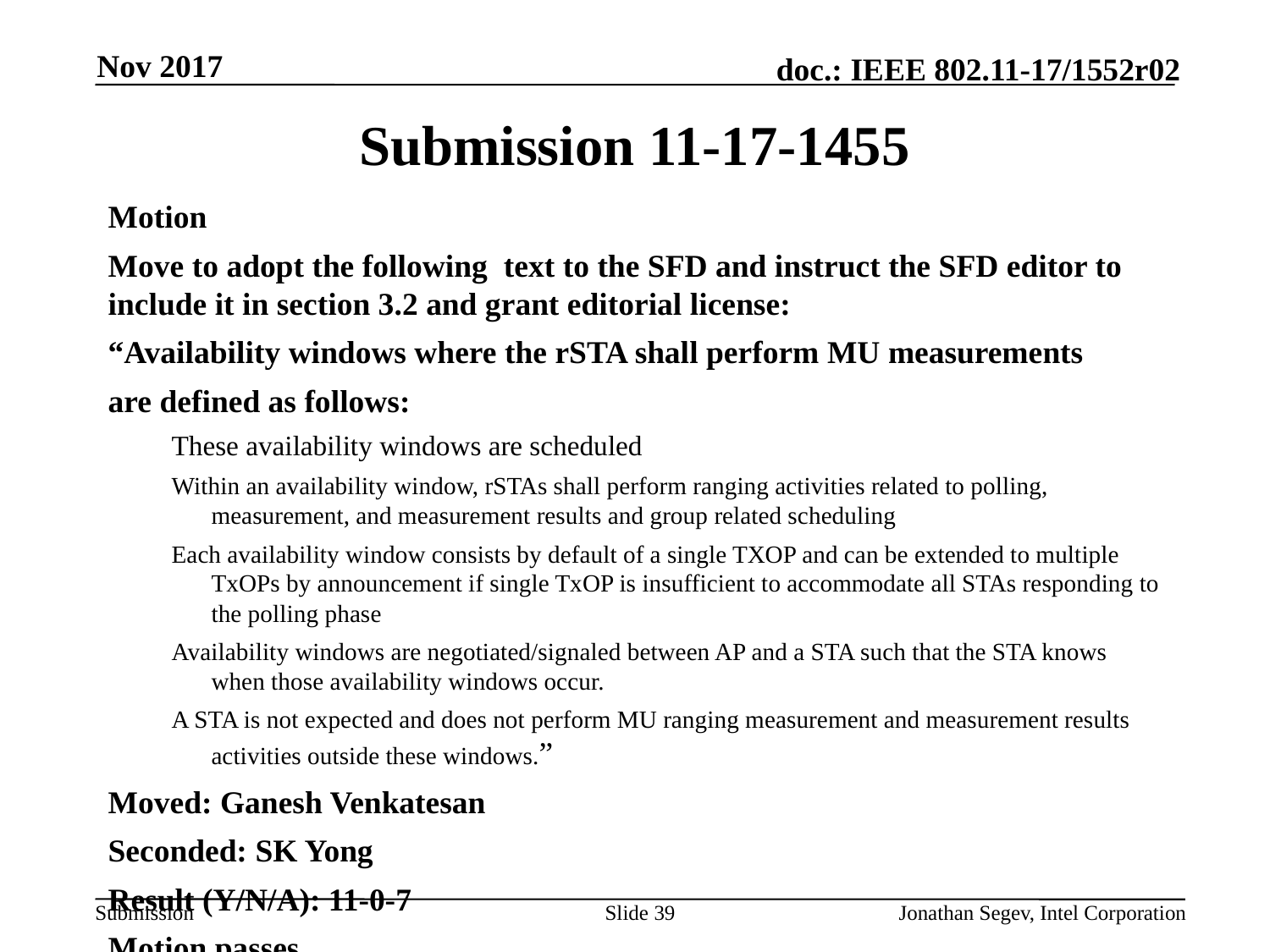

Nov 2017
# Submission 11-17-1455
Motion
Move to adopt the following  text to the SFD and instruct the SFD editor to include it in section 3.2 and grant editorial license:
“Availability windows where the rSTA shall perform MU measurements
are defined as follows:
These availability windows are scheduled
Within an availability window, rSTAs shall perform ranging activities related to polling, measurement, and measurement results and group related scheduling
Each availability window consists by default of a single TXOP and can be extended to multiple TxOPs by announcement if single TxOP is insufficient to accommodate all STAs responding to the polling phase
Availability windows are negotiated/signaled between AP and a STA such that the STA knows when those availability windows occur.
A STA is not expected and does not perform MU ranging measurement and measurement results activities outside these windows.”
Moved: Ganesh Venkatesan
Seconded: SK Yong
Result (Y/N/A): 11-0-7
Motion passes

Slide 39
Jonathan Segev, Intel Corporation